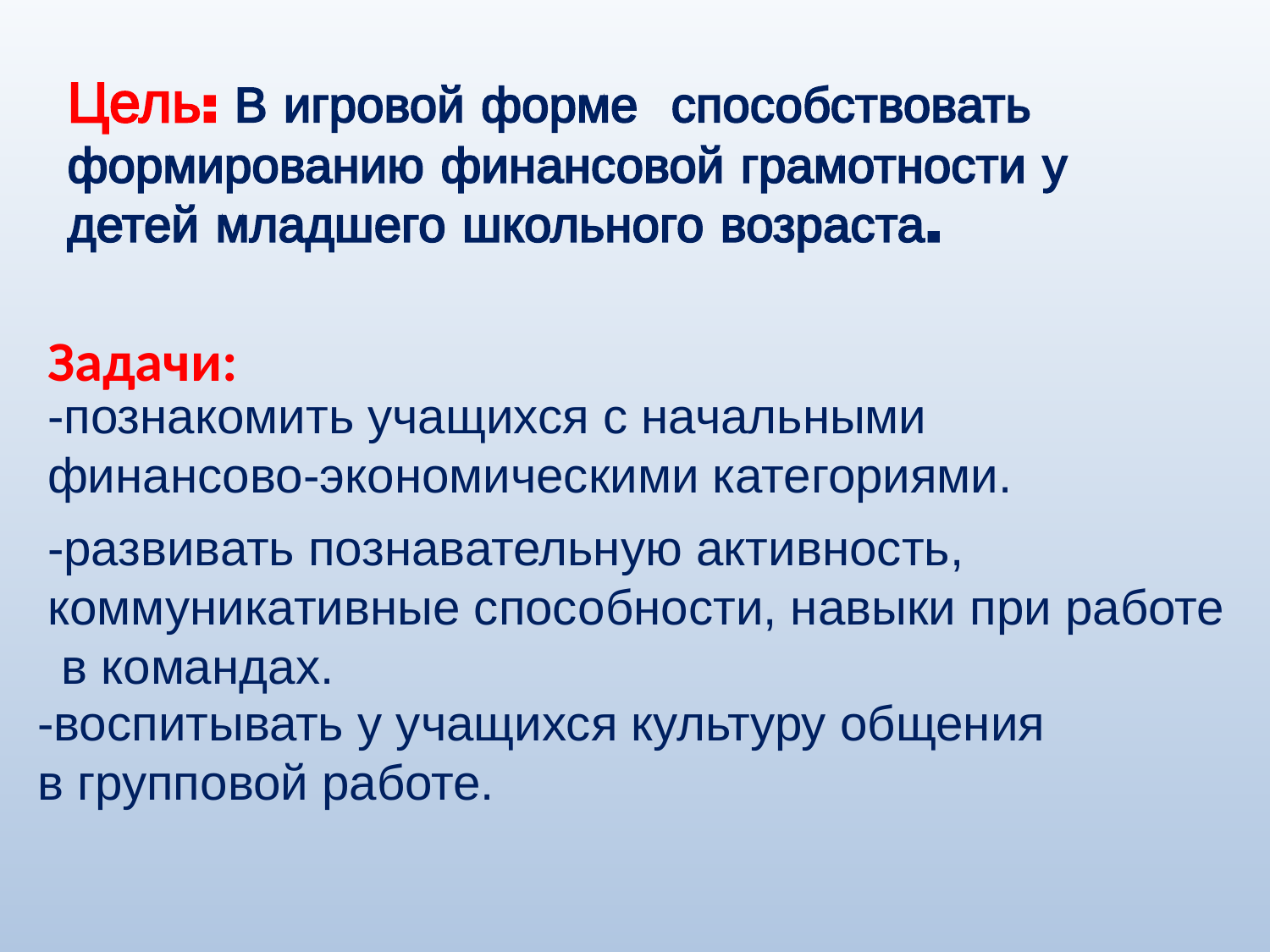

Цель: В игровой форме  способствовать формированию финансовой грамотности у детей младшего школьного возраста.

Задачи:
-познакомить учащихся с начальными
финансово-экономическими категориями.
-развивать познавательную активность,
коммуникативные способности, навыки при работе
 в командах.

-воспитывать у учащихся культуру общения
в групповой работе.